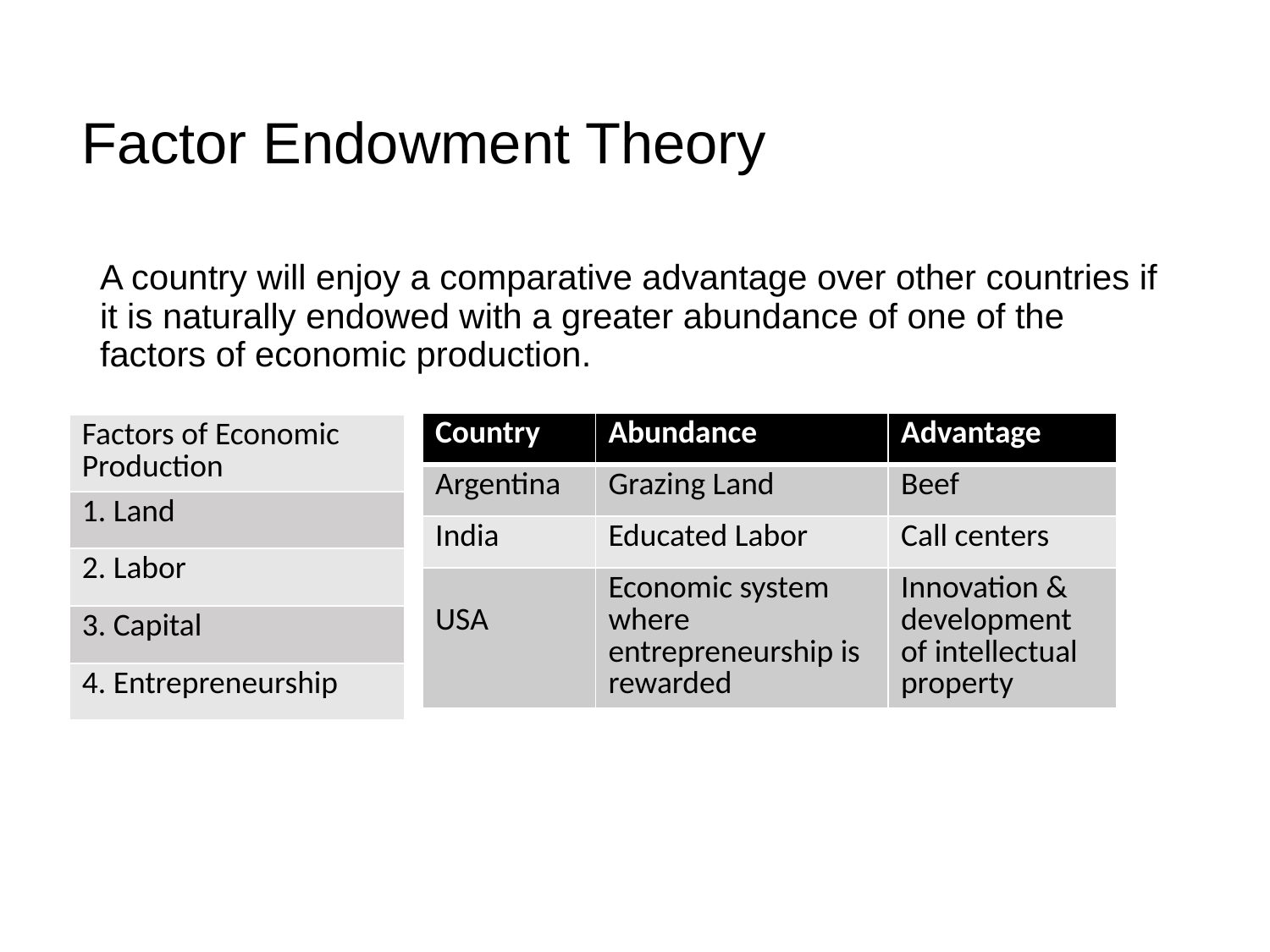

# Factor Endowment Theory
A country will enjoy a comparative advantage over other countries if it is naturally endowed with a greater abundance of one of the factors of economic production.

| Country | Abundance | Advantage |
| --- | --- | --- |
| Argentina | Grazing Land | Beef |
| India | Educated Labor | Call centers |
| USA | Economic system where entrepreneurship is rewarded | Innovation & development of intellectual property |
| Factors of Economic Production |
| --- |
| 1. Land |
| 2. Labor |
| 3. Capital |
| 4. Entrepreneurship |